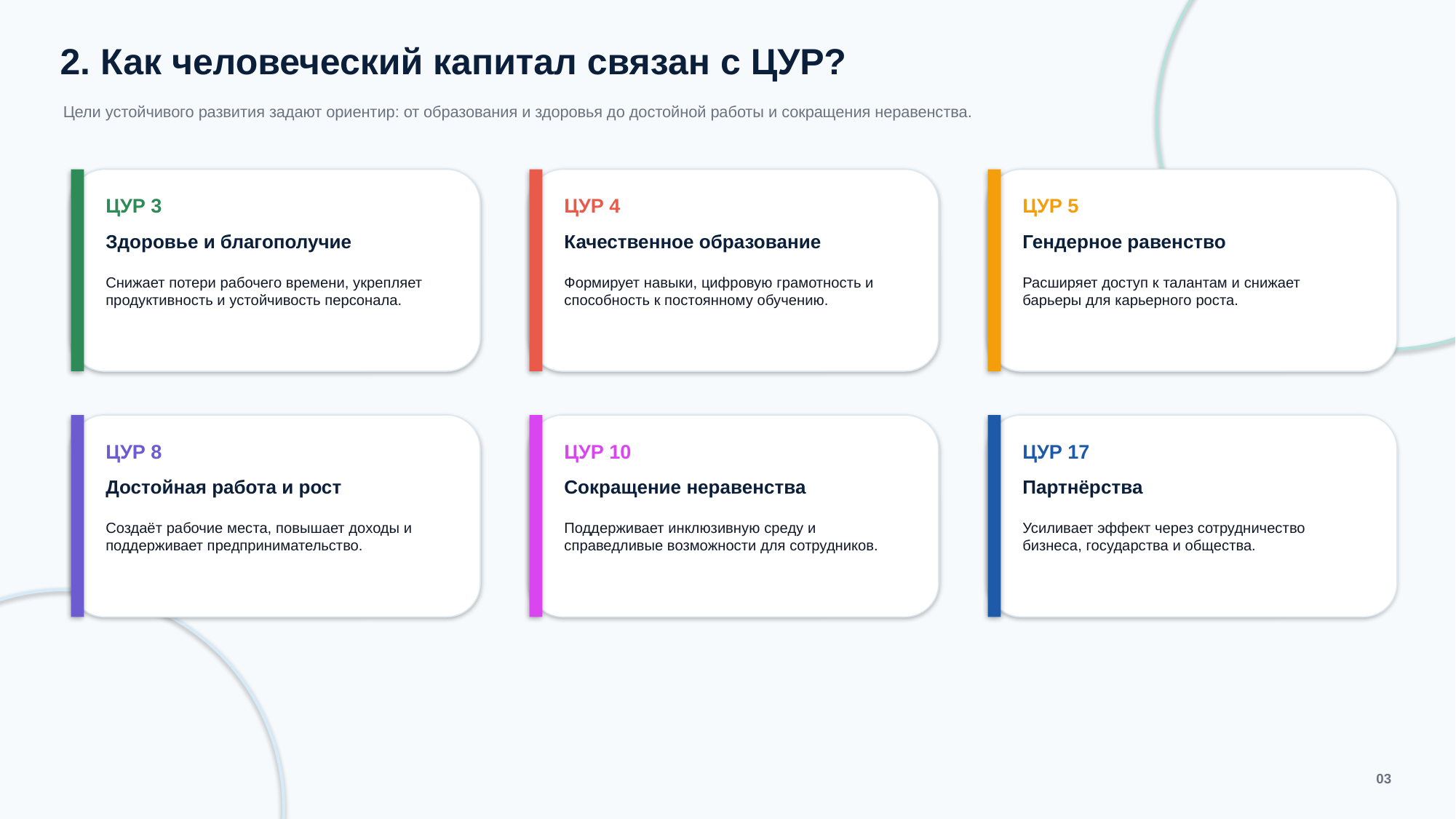

2. Как человеческий капитал связан с ЦУР?
Цели устойчивого развития задают ориентир: от образования и здоровья до достойной работы и сокращения неравенства.

ЦУР 3
ЦУР 4
ЦУР 5
Здоровье и благополучие
Качественное образование
Гендерное равенство
Снижает потери рабочего времени, укрепляет продуктивность и устойчивость персонала.
Формирует навыки, цифровую грамотность и способность к постоянному обучению.
Расширяет доступ к талантам и снижает барьеры для карьерного роста.

ЦУР 8
ЦУР 10
ЦУР 17
Достойная работа и рост
Сокращение неравенства
Партнёрства
Создаёт рабочие места, повышает доходы и поддерживает предпринимательство.
Поддерживает инклюзивную среду и справедливые возможности для сотрудников.
Усиливает эффект через сотрудничество бизнеса, государства и общества.

03